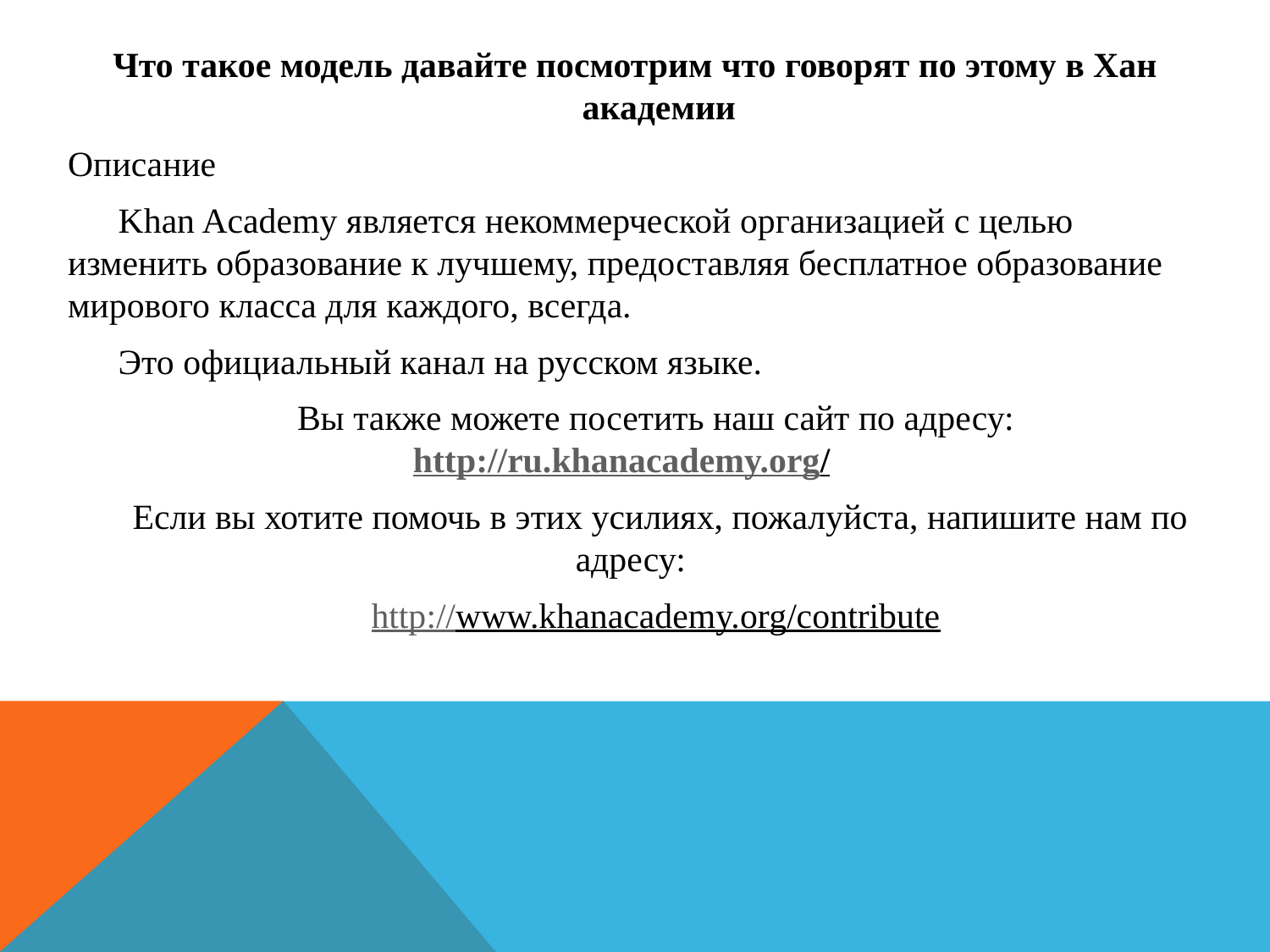

Что такое модель давайте посмотрим что говорят по этому в Хан академии
Описание
Khan Academy является некоммерческой организацией с целью изменить образование к лучшему, предоставляя бесплатное образование мирового класса для каждого, всегда.
Это официальный канал на русском языке.
Вы также можете посетить наш сайт по адресу: http://ru.khanacademy.org/
Если вы хотите помочь в этих усилиях, пожалуйста, напишите нам по адресу:
http://www.khanacademy.org/contribute

#